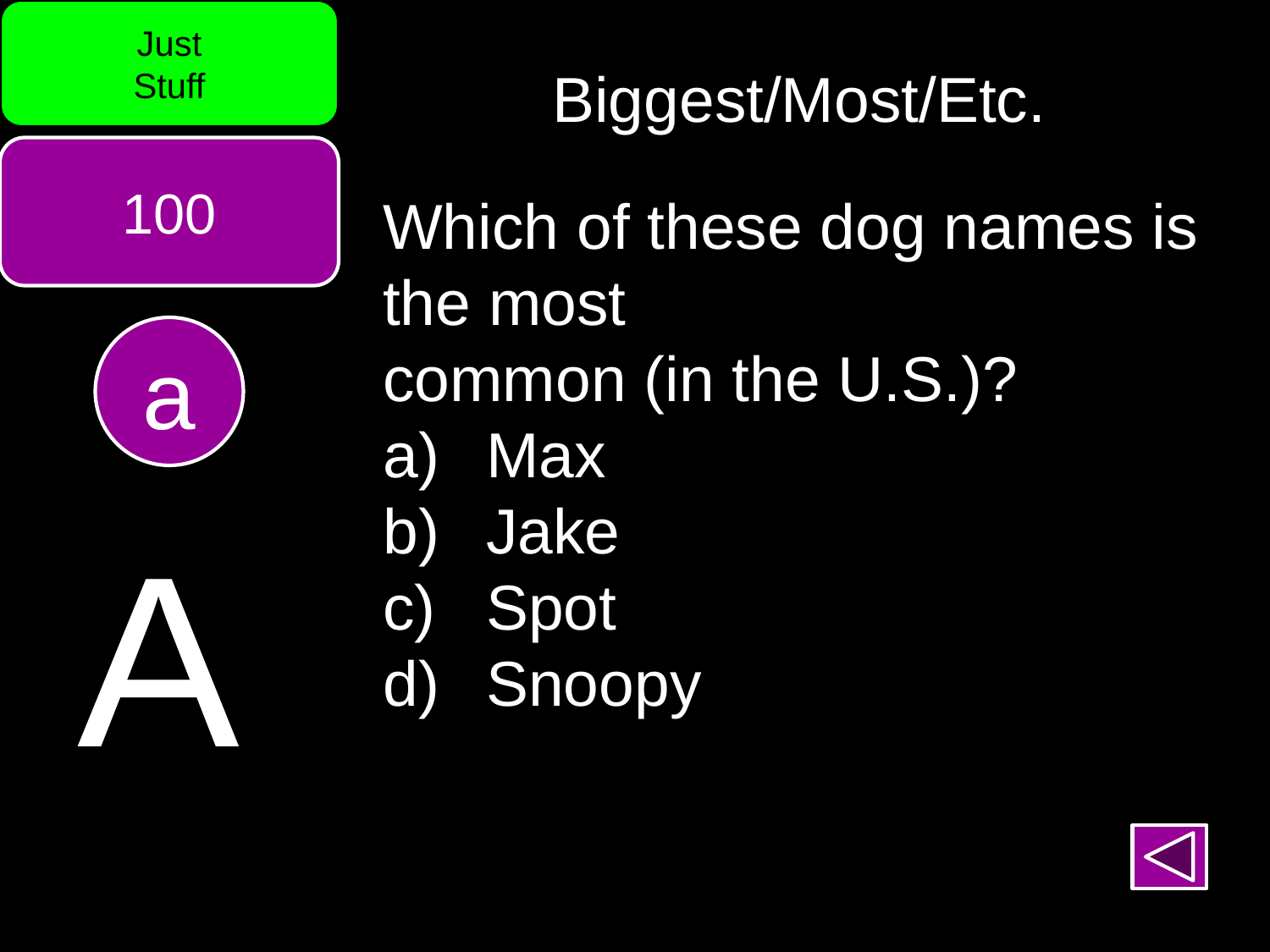

Just
Stuff
Biggest/Most/Etc.
100
Which of these dog names is the most
common (in the U.S.)?
Max
Jake
Spot
Snoopy
a
A